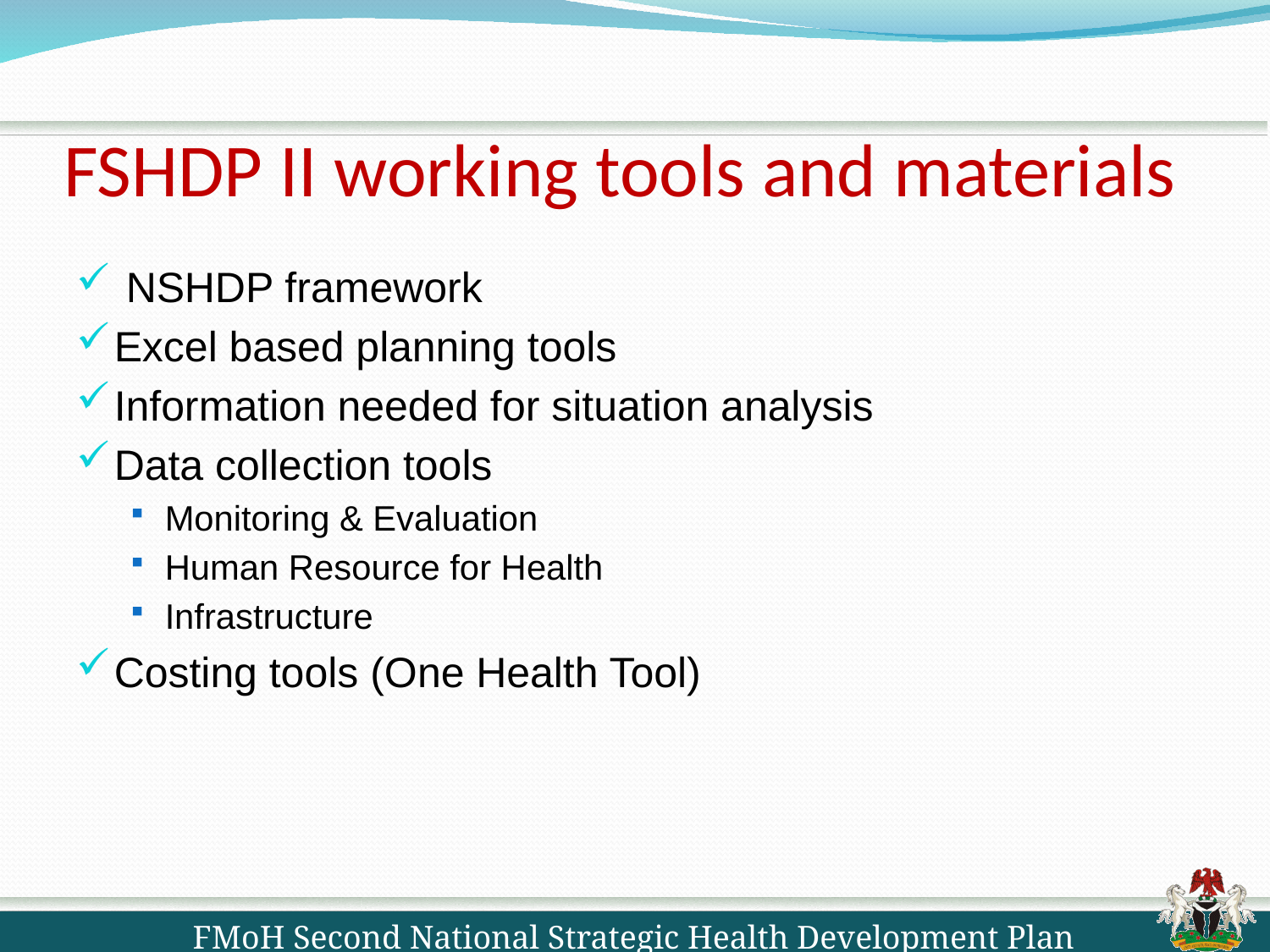

# FSHDP II working tools and materials
 NSHDP framework
Excel based planning tools
Information needed for situation analysis
Data collection tools
Monitoring & Evaluation
Human Resource for Health
Infrastructure
Costing tools (One Health Tool)